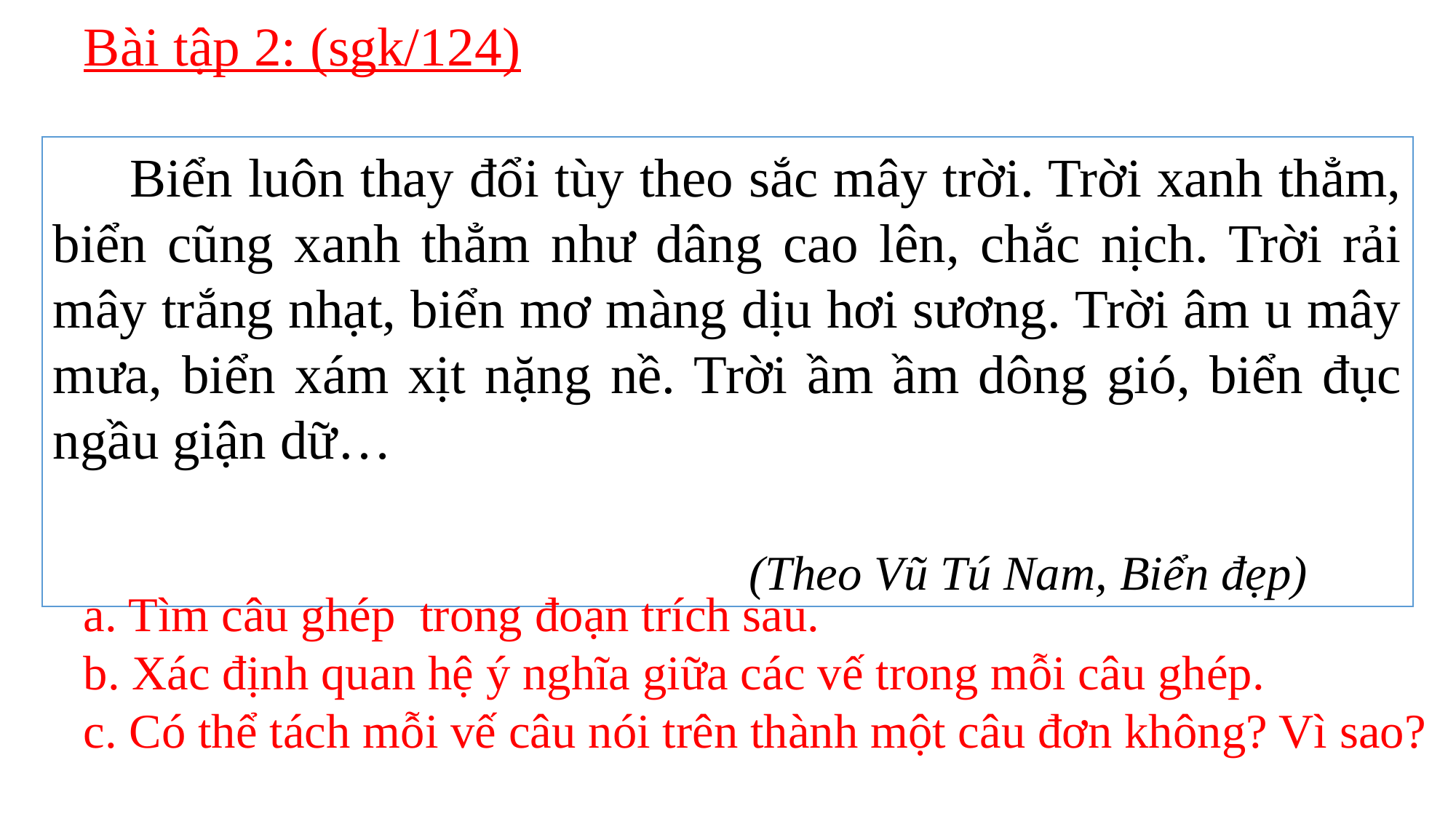

# Bài tập 2: (sgk/124)
     Biển luôn thay đổi tùy theo sắc mây trời. Trời xanh thẳm, biển cũng xanh thẳm như dâng cao lên, chắc nịch. Trời rải mây trắng nhạt, biển mơ màng dịu hơi sương. Trời âm u mây mưa, biển xám xịt nặng nề. Trời ầm ầm dông gió, biển đục ngầu giận dữ…
                                                   (Theo Vũ Tú Nam, Biển đẹp)
a. Tìm câu ghép  trong đoạn trích sau.
b. Xác định quan hệ ý nghĩa giữa các vế trong mỗi câu ghép.
c. Có thể tách mỗi vế câu nói trên thành một câu đơn không? Vì sao?